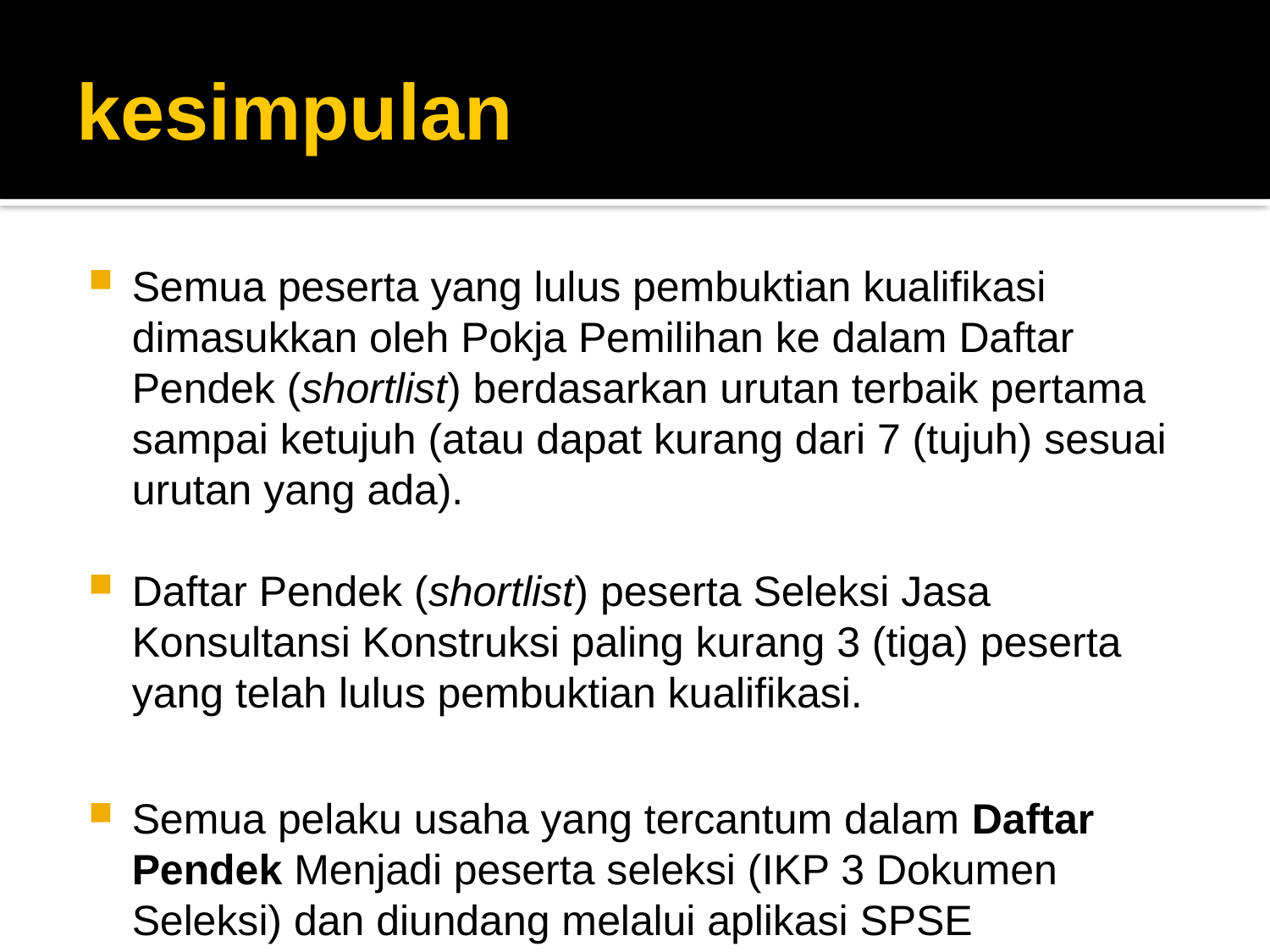

# kesimpulan
Semua peserta yang lulus pembuktian kualifikasi dimasukkan oleh Pokja Pemilihan ke dalam Daftar Pendek (shortlist) berdasarkan urutan terbaik pertama sampai ketujuh (atau dapat kurang dari 7 (tujuh) sesuai urutan yang ada).

Daftar Pendek (shortlist) peserta Seleksi Jasa Konsultansi Konstruksi paling kurang 3 (tiga) peserta yang telah lulus pembuktian kualifikasi.

Semua pelaku usaha yang tercantum dalam Daftar Pendek Menjadi peserta seleksi (IKP 3 Dokumen Seleksi) dan diundang melalui aplikasi SPSE